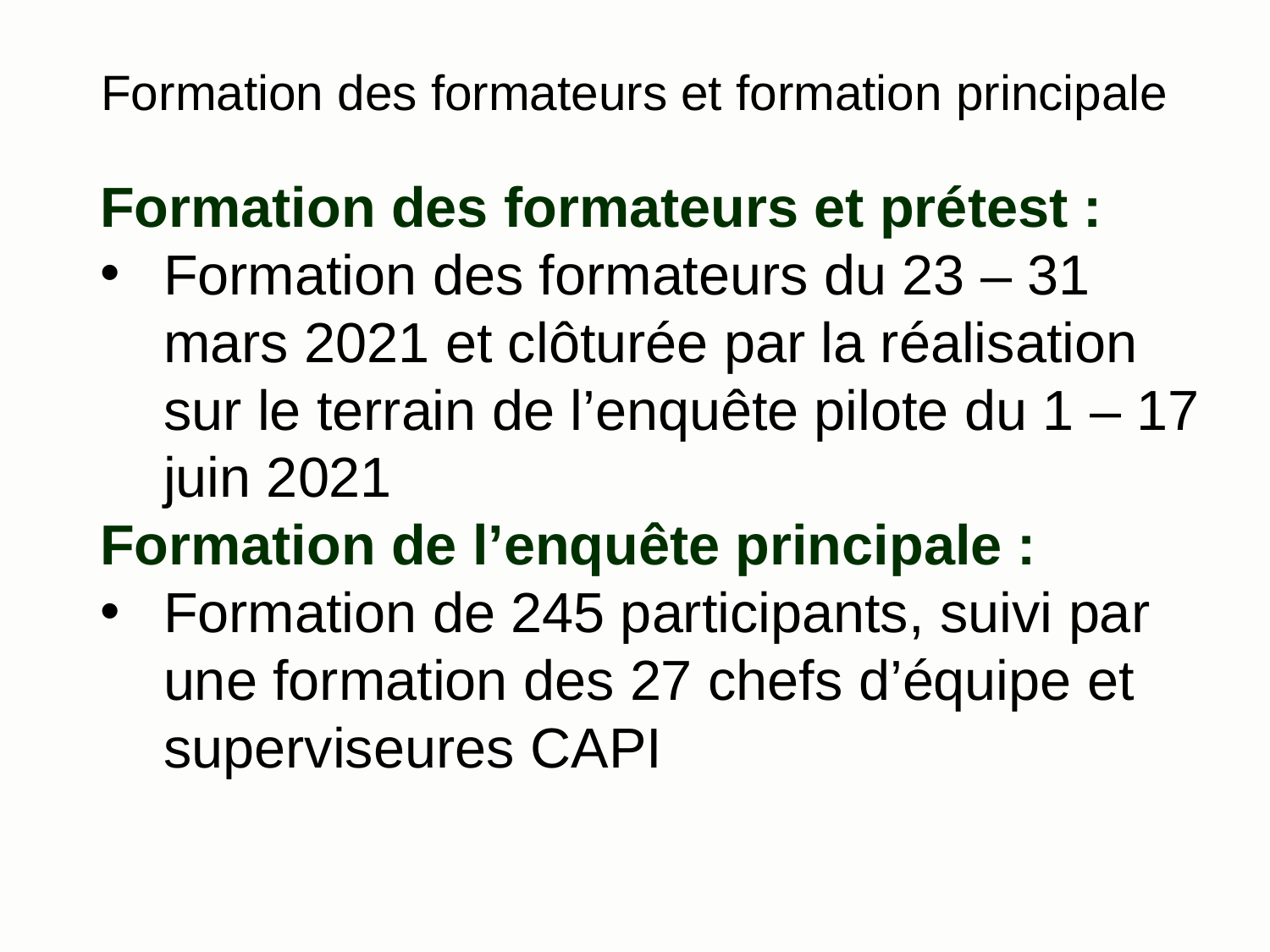

# Formation des formateurs et formation principale
Formation des formateurs et prétest :
Formation des formateurs du 23 – 31 mars 2021 et clôturée par la réalisation sur le terrain de l’enquête pilote du 1 – 17 juin 2021
Formation de l’enquête principale :
Formation de 245 participants, suivi par une formation des 27 chefs d’équipe et superviseures CAPI